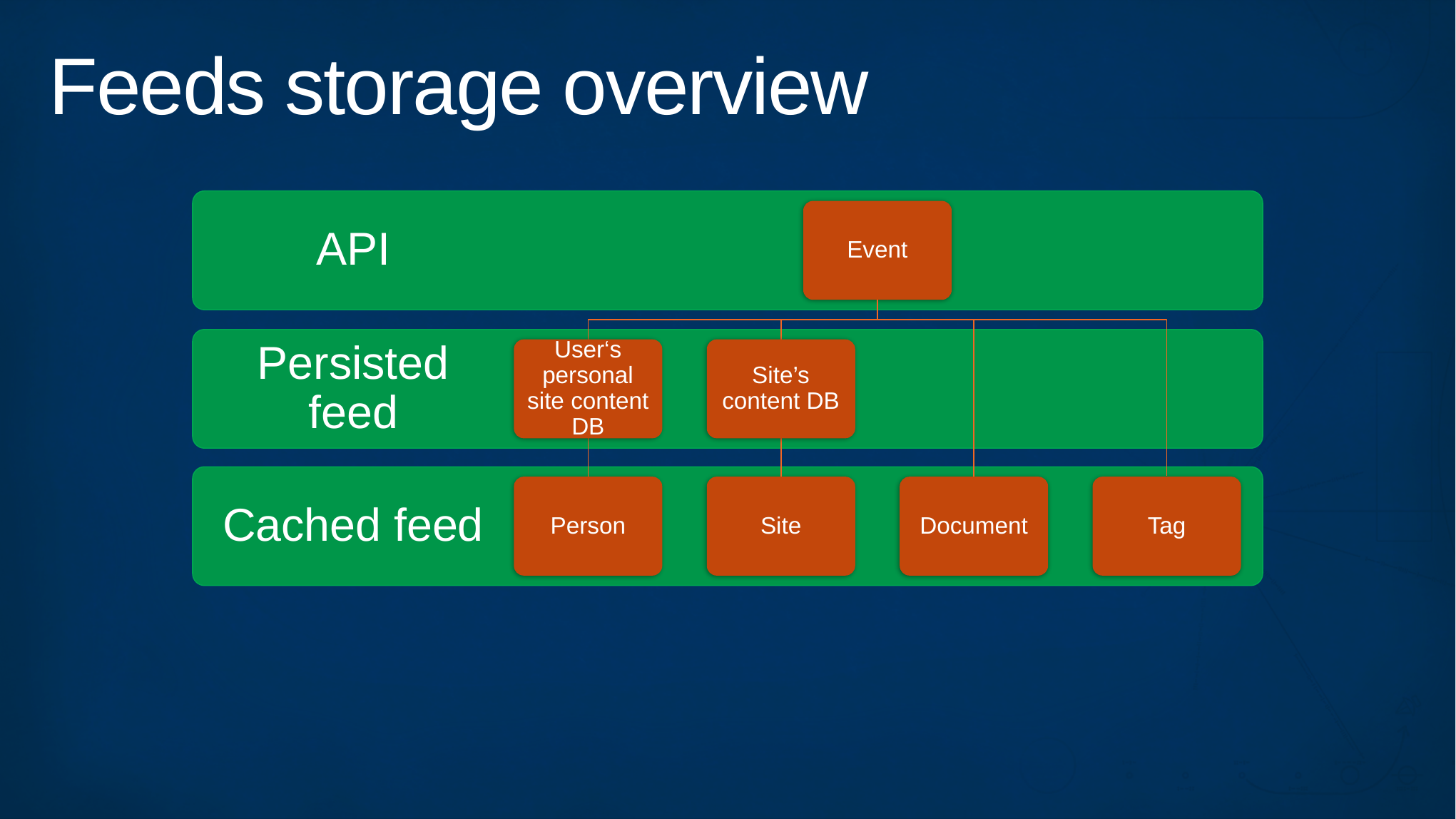

# Feeds storage overview
API
Event

Persisted feed

User‘s personal site content DB
Site’s content DB

Cached feed
Person
Site
Document
Tag